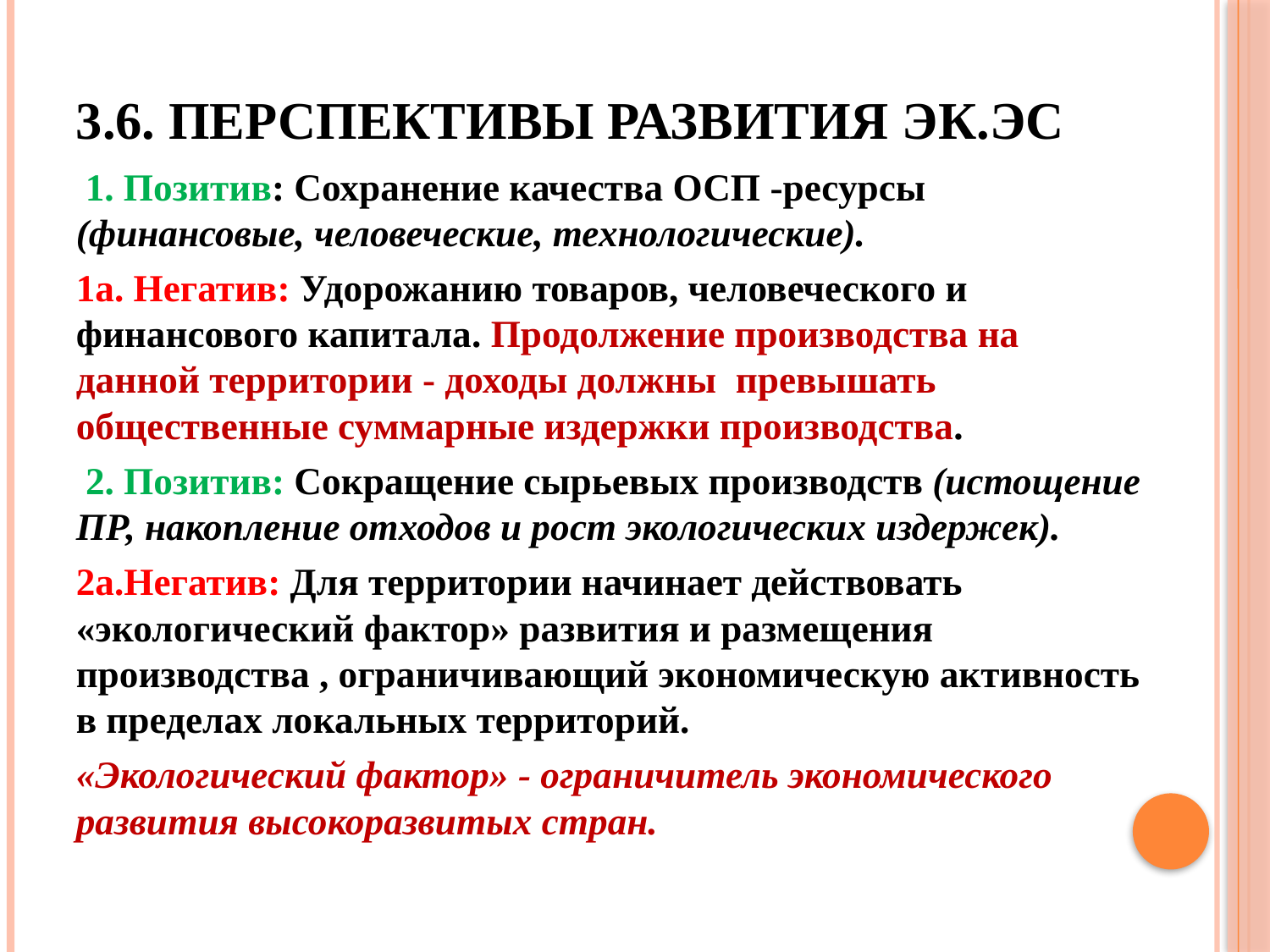

# 3.6. Перспективы развития Эк.ЭС
 1. Позитив: Сохранение качества ОСП -ресурсы (финансовые, человеческие, технологические).
1а. Негатив: Удорожанию товаров, человеческого и финансового капитала. Продолжение производства на данной территории - доходы должны  превышать общественные суммарные издержки производства.
 2. Позитив: Сокращение сырьевых производств (истощение ПР, накопление отходов и рост экологических издержек).
2а.Негатив: Для территории начинает действовать «экологический фактор» развития и размещения производства , ограничивающий экономическую активность в пределах локальных территорий.
«Экологический фактор» - ограничитель экономического развития высокоразвитых стран.